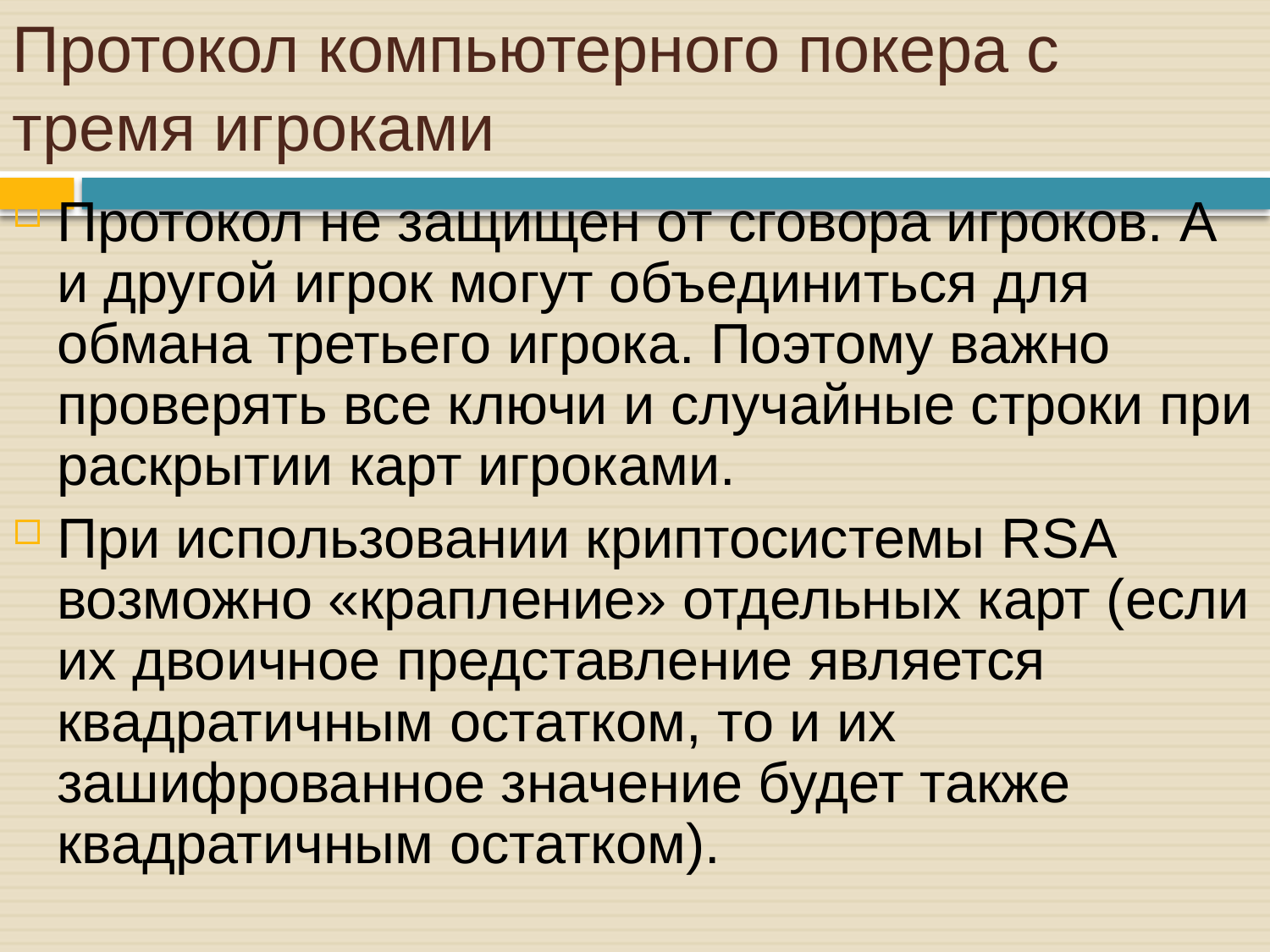

# Протокол компьютерного покера с тремя игроками
Протокол не защищен от сговора игроков. A и другой игрок могут объединиться для обмана третьего игрока. Поэтому важно проверять все ключи и случайные строки при раскрытии карт игроками.
При использовании криптосистемы RSA возможно «крапление» отдельных карт (если их двоичное представление является квадратичным остатком, то и их зашифрованное значение будет также квадратичным остатком).